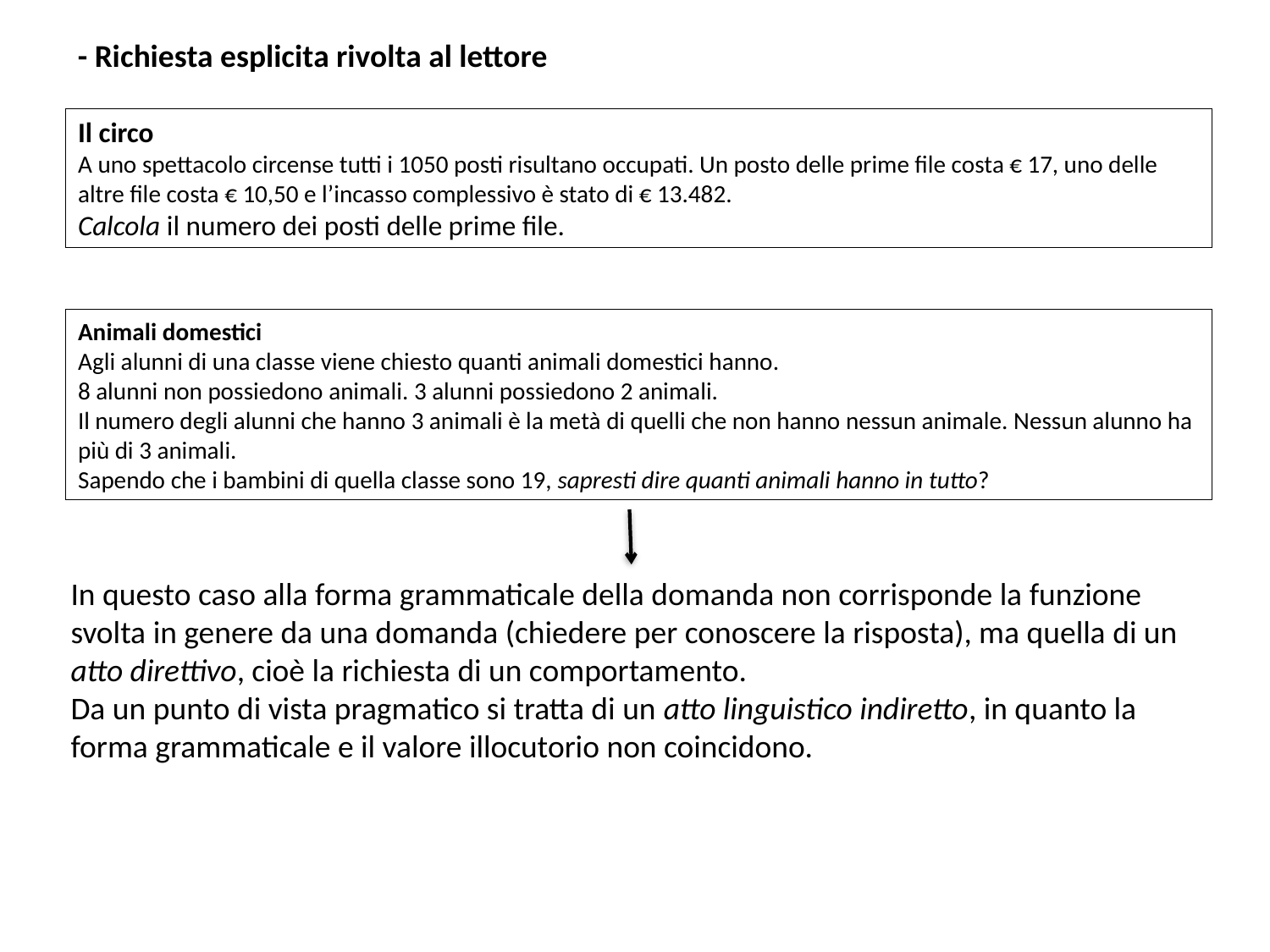

- Richiesta esplicita rivolta al lettore
Il circo
A uno spettacolo circense tutti i 1050 posti risultano occupati. Un posto delle prime file costa € 17, uno delle altre file costa € 10,50 e l’incasso complessivo è stato di € 13.482.
Calcola il numero dei posti delle prime file.
Animali domestici
Agli alunni di una classe viene chiesto quanti animali domestici hanno.
8 alunni non possiedono animali. 3 alunni possiedono 2 animali.
Il numero degli alunni che hanno 3 animali è la metà di quelli che non hanno nessun animale. Nessun alunno ha più di 3 animali.
Sapendo che i bambini di quella classe sono 19, sapresti dire quanti animali hanno in tutto?
In questo caso alla forma grammaticale della domanda non corrisponde la funzione svolta in genere da una domanda (chiedere per conoscere la risposta), ma quella di un atto direttivo, cioè la richiesta di un comportamento.
Da un punto di vista pragmatico si tratta di un atto linguistico indiretto, in quanto la forma grammaticale e il valore illocutorio non coincidono.